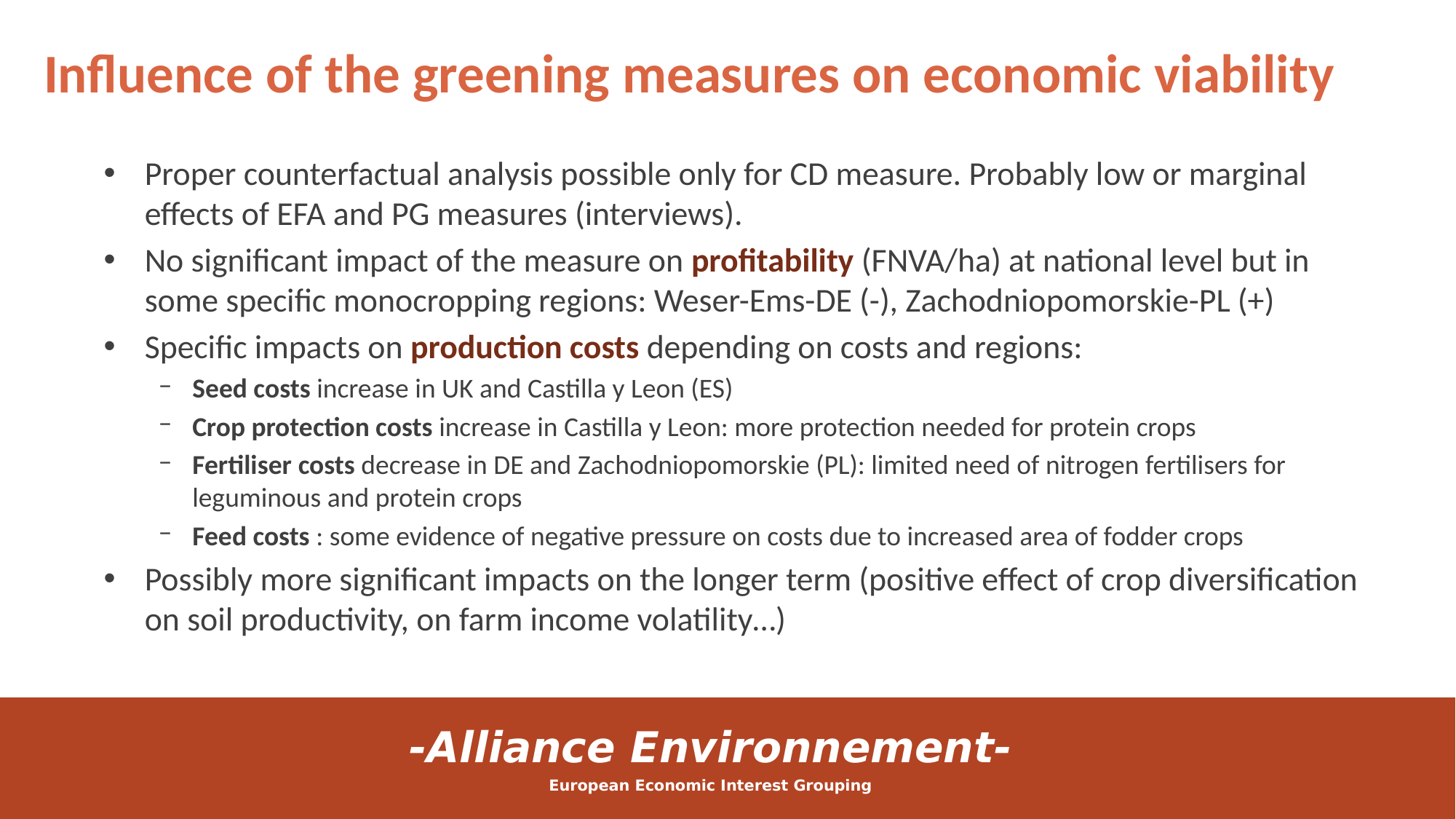

# Influence of the greening measures on economic viability
Proper counterfactual analysis possible only for CD measure. Probably low or marginal effects of EFA and PG measures (interviews).
No significant impact of the measure on profitability (FNVA/ha) at national level but in some specific monocropping regions: Weser-Ems-DE (-), Zachodniopomorskie-PL (+)
Specific impacts on production costs depending on costs and regions:
Seed costs increase in UK and Castilla y Leon (ES)
Crop protection costs increase in Castilla y Leon: more protection needed for protein crops
Fertiliser costs decrease in DE and Zachodniopomorskie (PL): limited need of nitrogen fertilisers for leguminous and protein crops
Feed costs : some evidence of negative pressure on costs due to increased area of fodder crops
Possibly more significant impacts on the longer term (positive effect of crop diversification on soil productivity, on farm income volatility…)